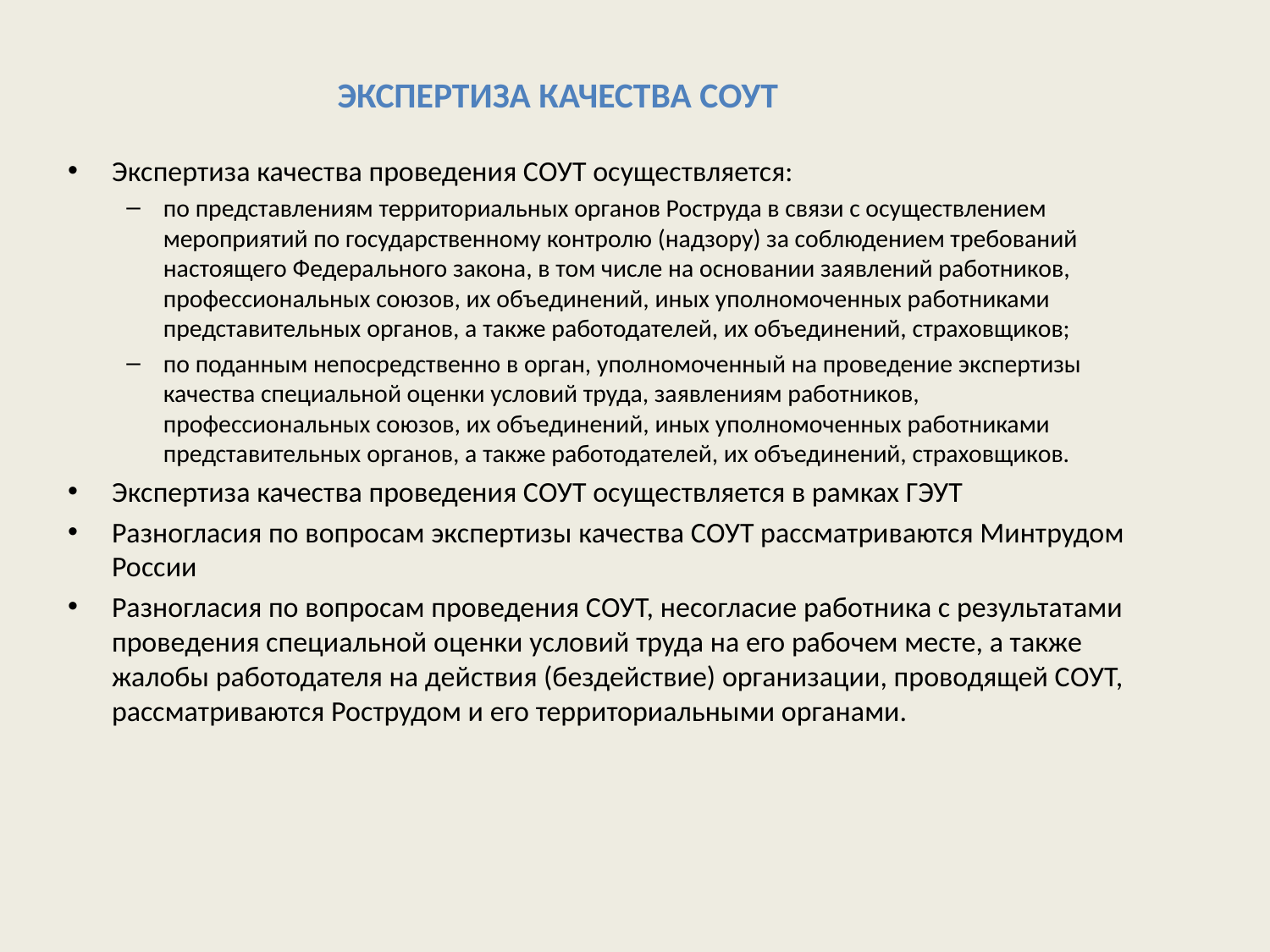

# ЭКСПЕРТИЗА КАЧЕСТВА СОУТ
Экспертиза качества проведения СОУТ осуществляется:
по представлениям территориальных органов Роструда в связи с осуществлением мероприятий по государственному контролю (надзору) за соблюдением требований настоящего Федерального закона, в том числе на основании заявлений работников, профессиональных союзов, их объединений, иных уполномоченных работниками представительных органов, а также работодателей, их объединений, страховщиков;
по поданным непосредственно в орган, уполномоченный на проведение экспертизы качества специальной оценки условий труда, заявлениям работников, профессиональных союзов, их объединений, иных уполномоченных работниками представительных органов, а также работодателей, их объединений, страховщиков.
Экспертиза качества проведения СОУТ осуществляется в рамках ГЭУТ
Разногласия по вопросам экспертизы качества СОУТ рассматриваются Минтрудом России
Разногласия по вопросам проведения СОУТ, несогласие работника с результатами проведения специальной оценки условий труда на его рабочем месте, а также жалобы работодателя на действия (бездействие) организации, проводящей СОУТ, рассматриваются Рострудом и его территориальными органами.